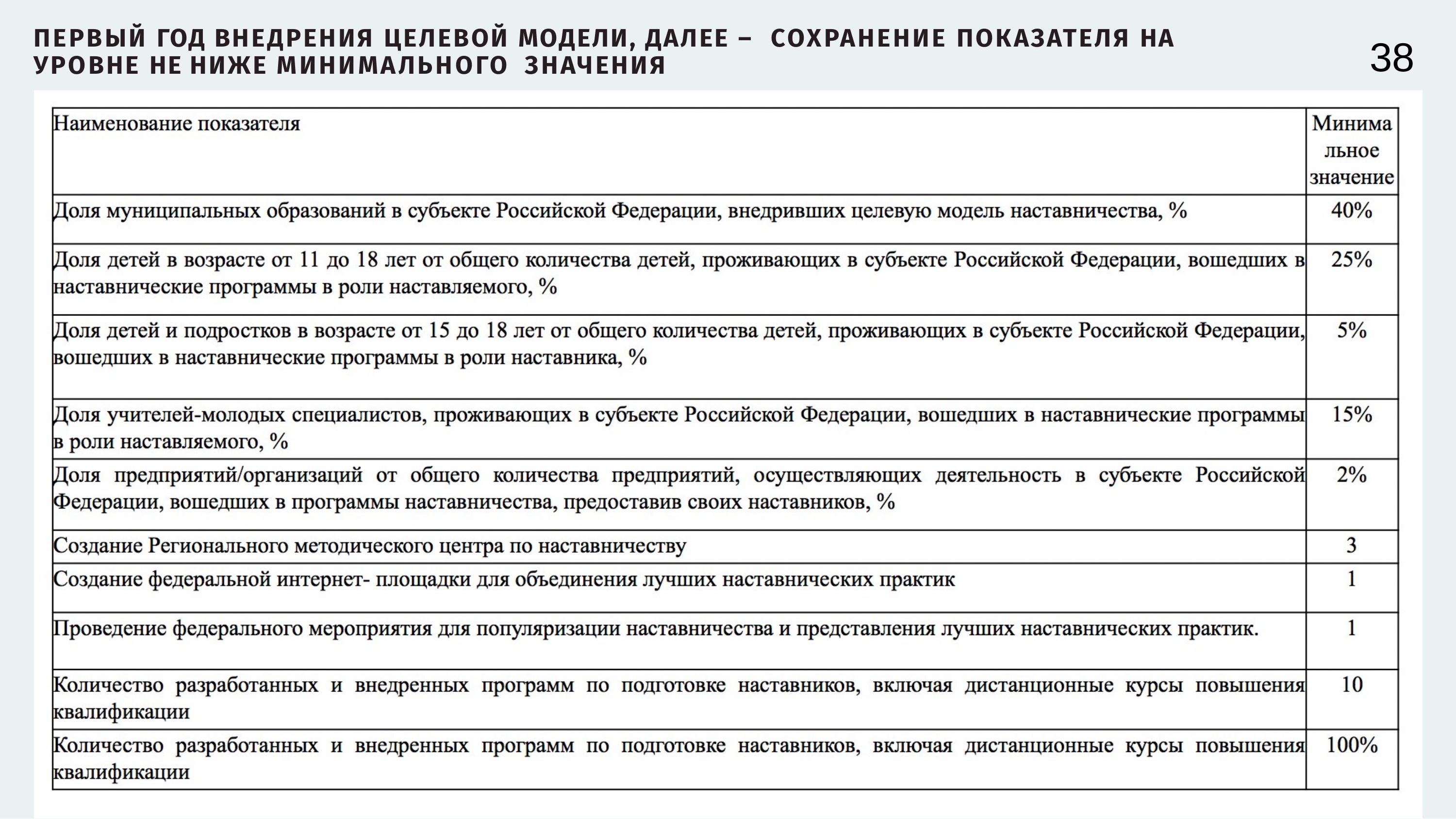

# ПЕРВЫЙ ГОД ВНЕДРЕНИЯ ЦЕЛЕВОЙ МОДЕЛИ, ДАЛЕЕ – СОХРАНЕНИЕ ПОКАЗАТЕЛЯ НА  УРОВНЕ НЕ НИЖЕ МИНИМАЛЬНОГО ЗНАЧЕНИЯ
38